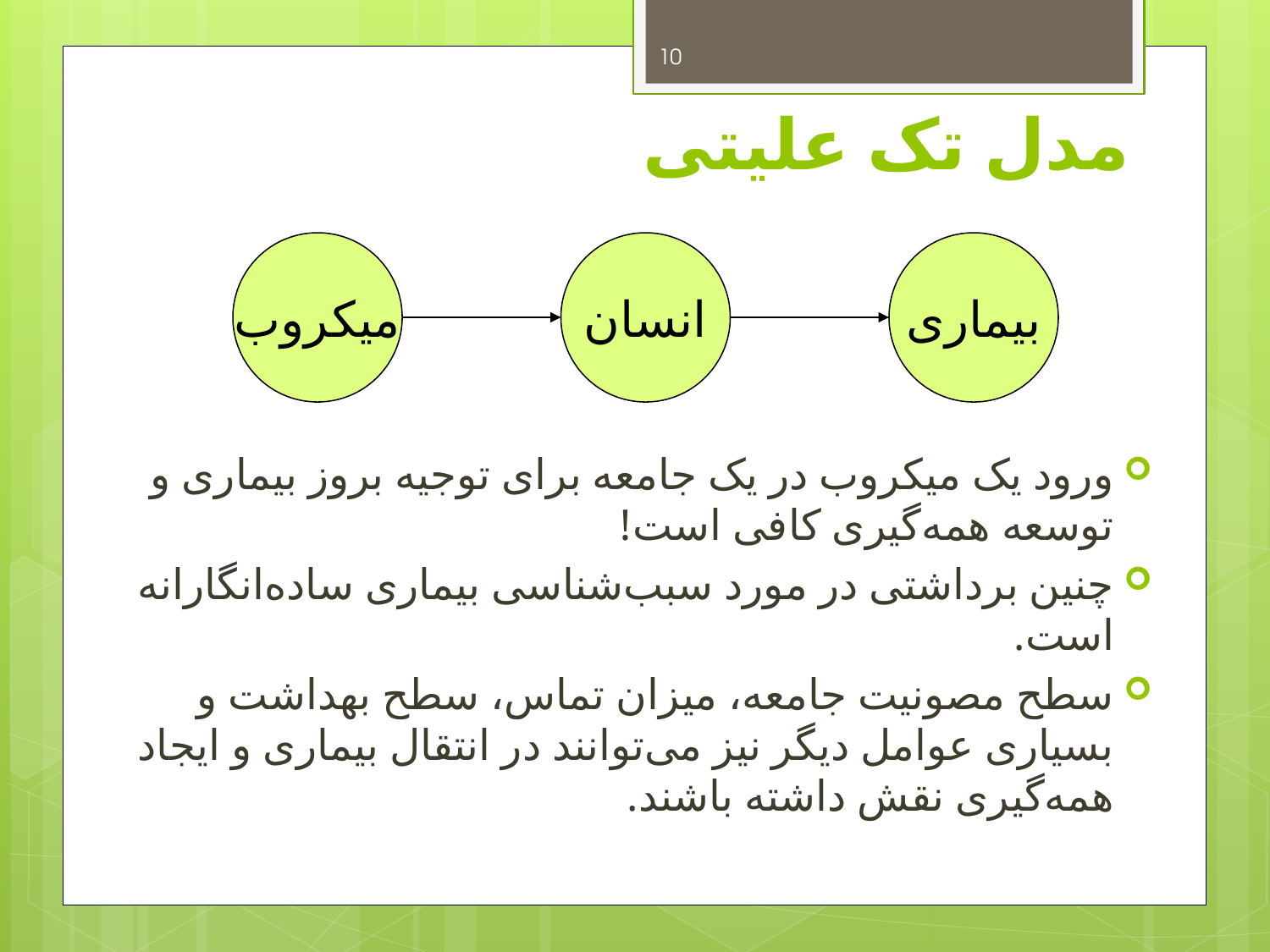

10
# مدل تک علیتی
میکروب
انسان
بیماری

ورود یک میکروب در یک جامعه برای توجیه بروز بیماری و توسعه همه‌گیری کافی است!
چنین برداشتی در مورد سبب‌شناسی بیماری ساده‌انگارانه است.
سطح مصونیت جامعه، میزان تماس، سطح بهداشت و بسیاری عوامل دیگر نیز می‌توانند در انتقال بیماری و ایجاد همه‌گیری نقش داشته باشند.